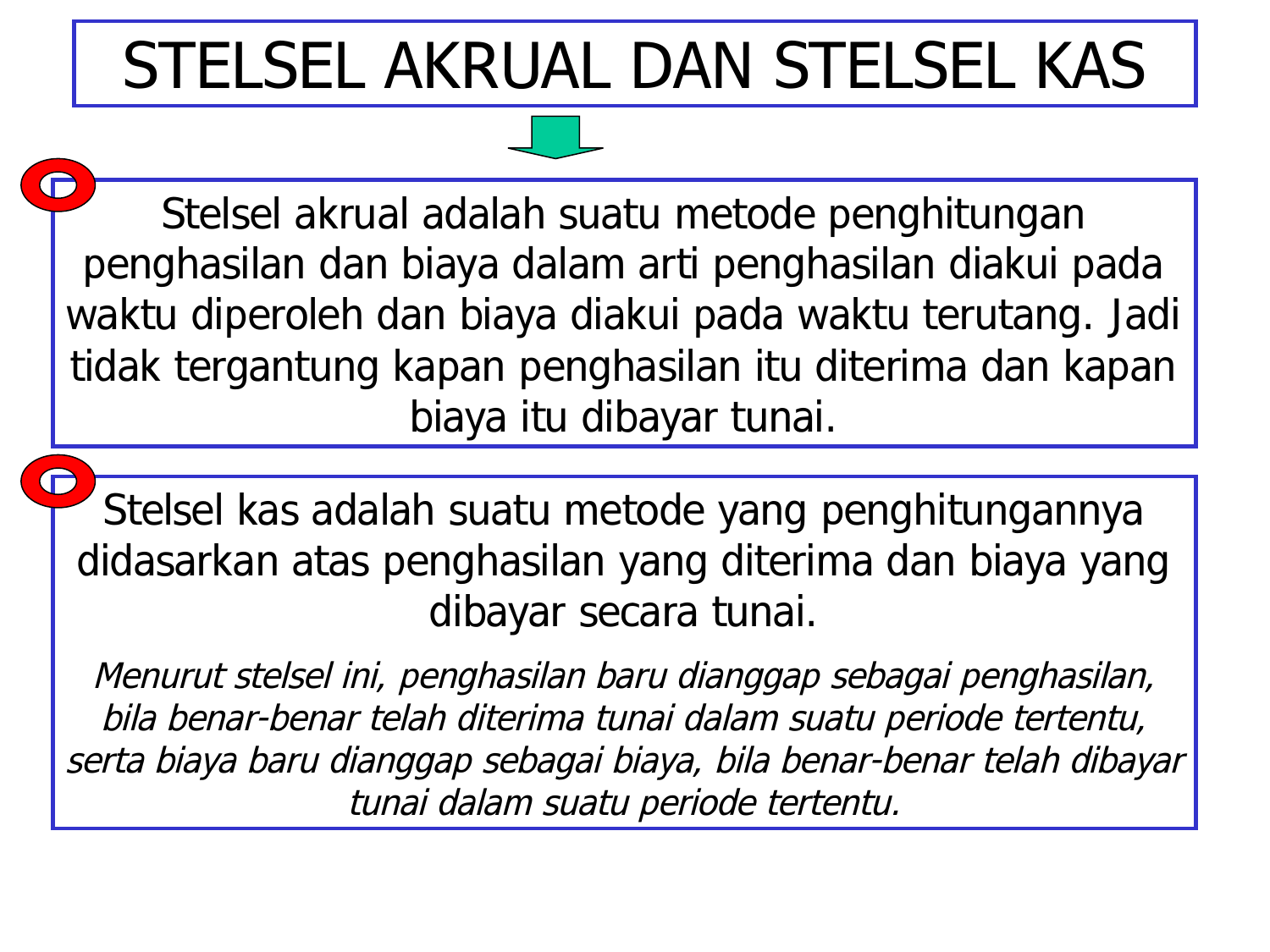

# STELSEL AKRUAL DAN STELSEL KAS

Stelsel akrual adalah suatu metode penghitungan penghasilan dan biaya dalam arti penghasilan diakui pada waktu diperoleh dan biaya diakui pada waktu terutang. Jadi tidak tergantung kapan penghasilan itu diterima dan kapan biaya itu dibayar tunai.

Stelsel kas adalah suatu metode yang penghitungannya didasarkan atas penghasilan yang diterima dan biaya yang dibayar secara tunai.
Menurut stelsel ini, penghasilan baru dianggap sebagai penghasilan, bila benar-benar telah diterima tunai dalam suatu periode tertentu, serta biaya baru dianggap sebagai biaya, bila benar-benar telah dibayar tunai dalam suatu periode tertentu.